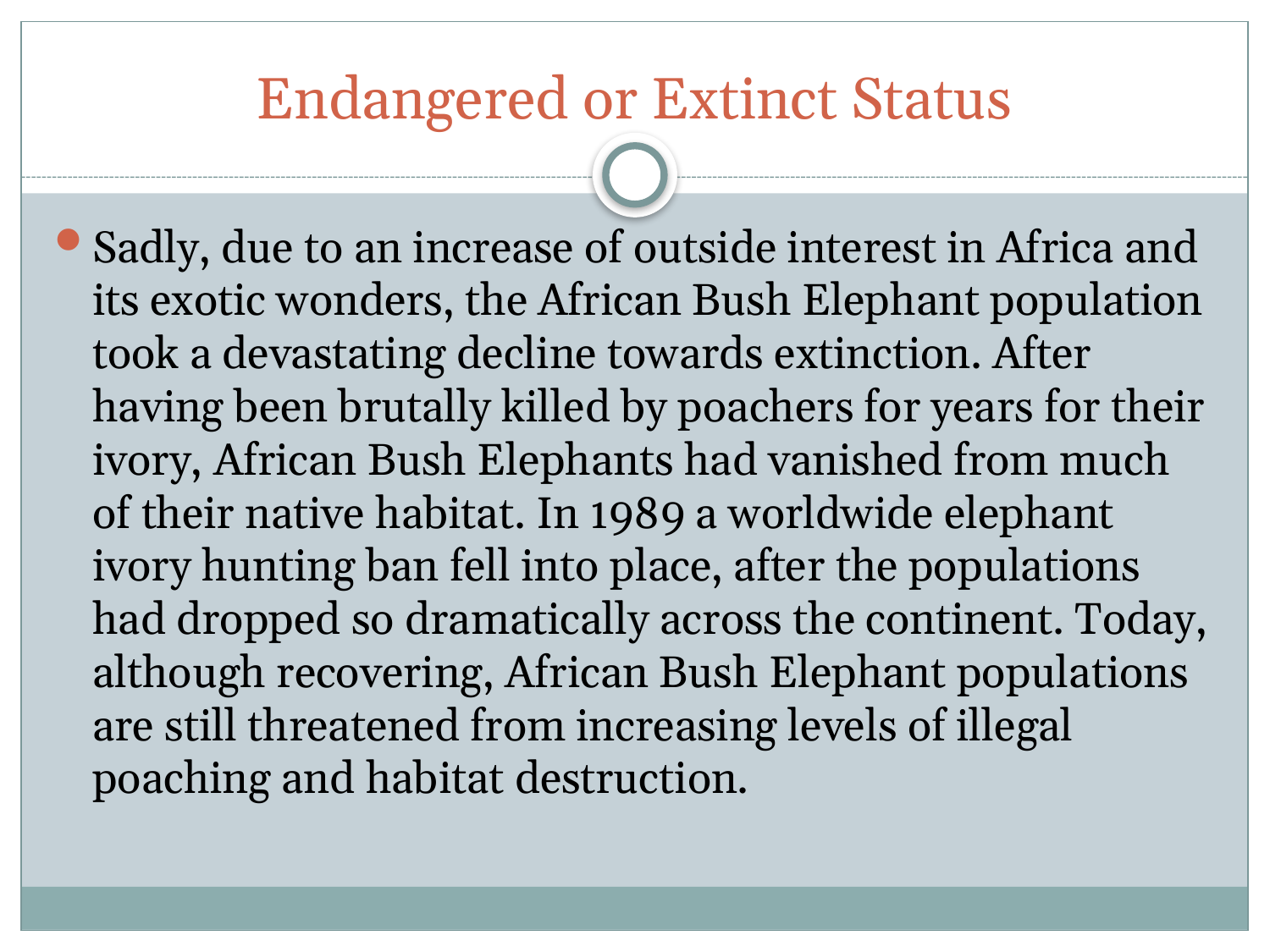

# Endangered or Extinct Status
Sadly, due to an increase of outside interest in Africa and its exotic wonders, the African Bush Elephant population took a devastating decline towards extinction. After having been brutally killed by poachers for years for their ivory, African Bush Elephants had vanished from much of their native habitat. In 1989 a worldwide elephant ivory hunting ban fell into place, after the populations had dropped so dramatically across the continent. Today, although recovering, African Bush Elephant populations are still threatened from increasing levels of illegal poaching and habitat destruction.